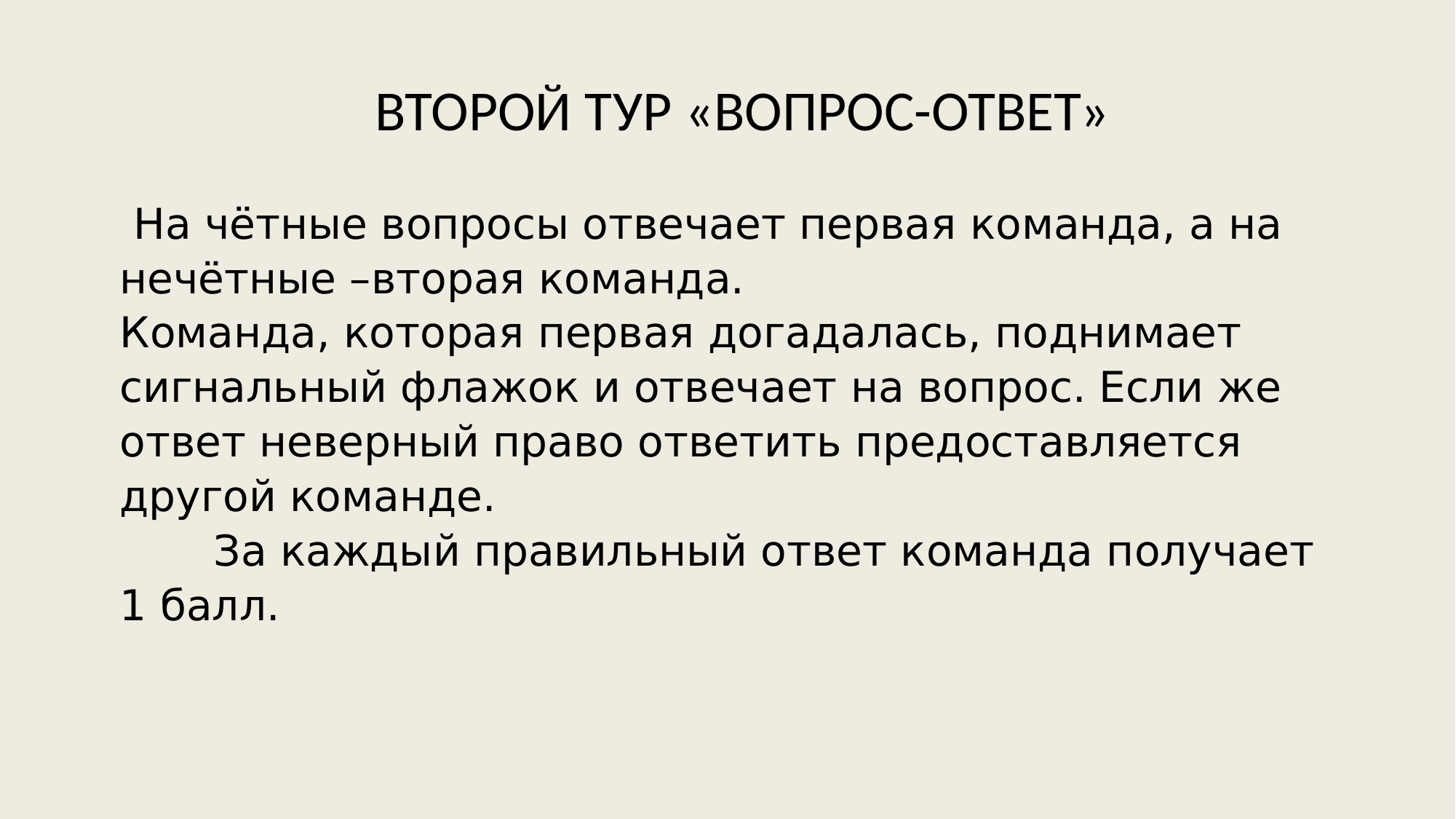

# ВТОРОЙ ТУР «ВОПРОС-ОТВЕТ»
 На чётные вопросы отвечает первая команда, а на нечётные –вторая команда.                               Команда, которая первая догадалась, поднимает сигнальный флажок и отвечает на вопрос. Если же ответ неверный право ответить предоставляется другой команде.                                                                       За каждый правильный ответ команда получает 1 балл.